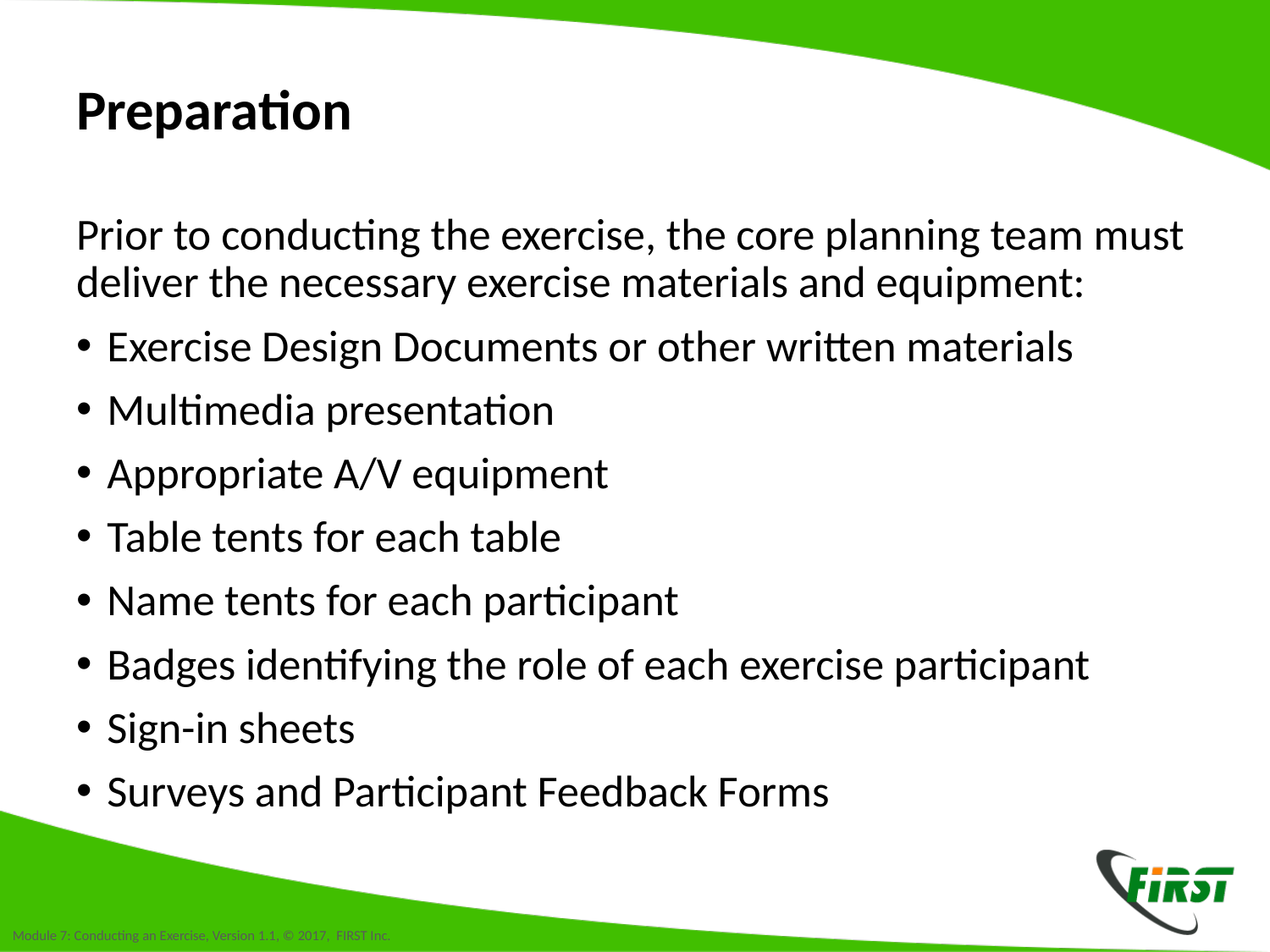

# Preparation
Prior to conducting the exercise, the core planning team must deliver the necessary exercise materials and equipment:
Exercise Design Documents or other written materials
Multimedia presentation
Appropriate A/V equipment
Table tents for each table
Name tents for each participant
Badges identifying the role of each exercise participant
Sign-in sheets
Surveys and Participant Feedback Forms